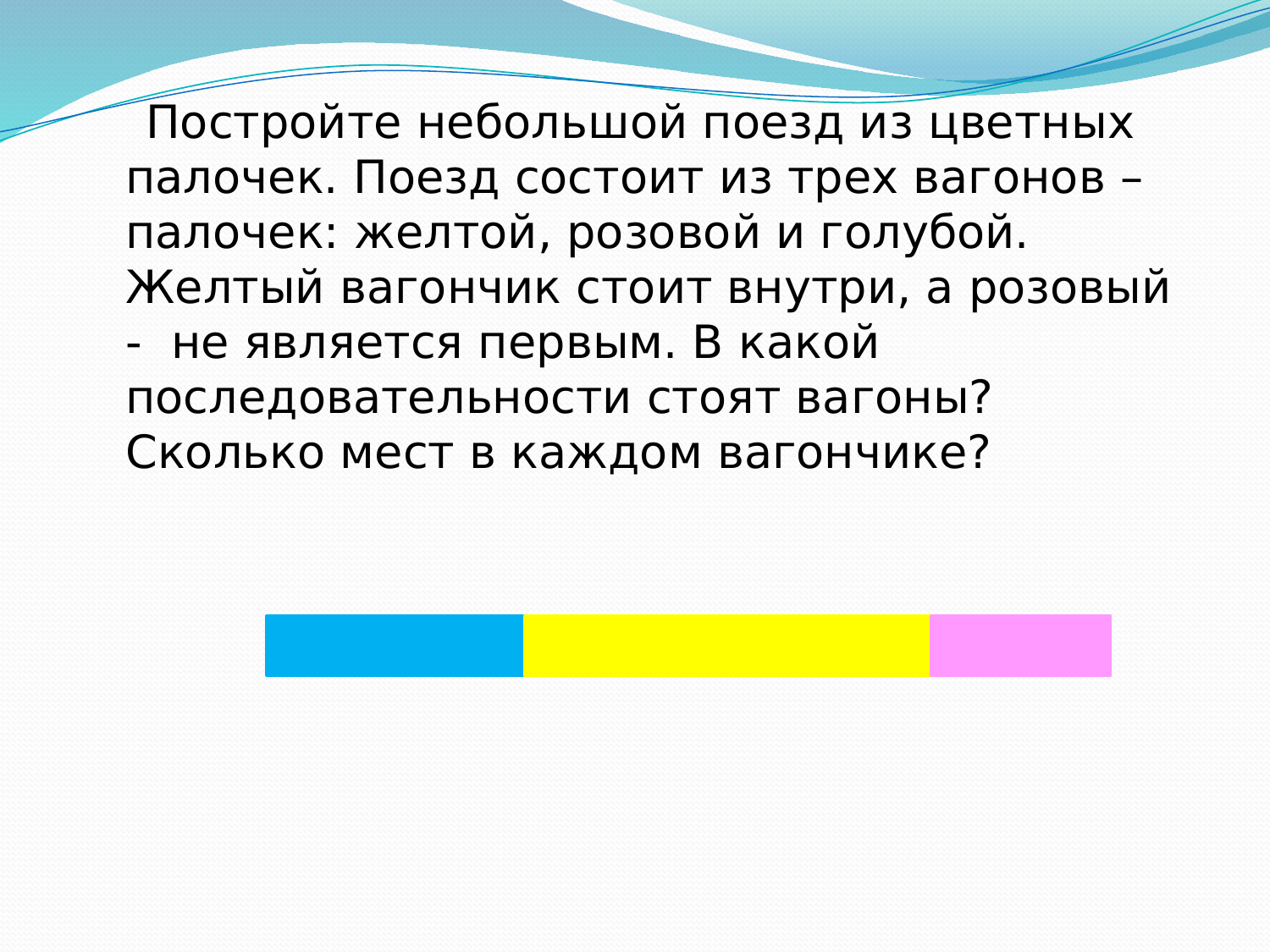

Постройте небольшой поезд из цветных палочек. Поезд состоит из трех вагонов – палочек: желтой, розовой и голубой.  Желтый вагончик стоит внутри, а розовый  -  не является первым. В какой последовательности стоят вагоны?  Сколько мест в каждом вагончике?